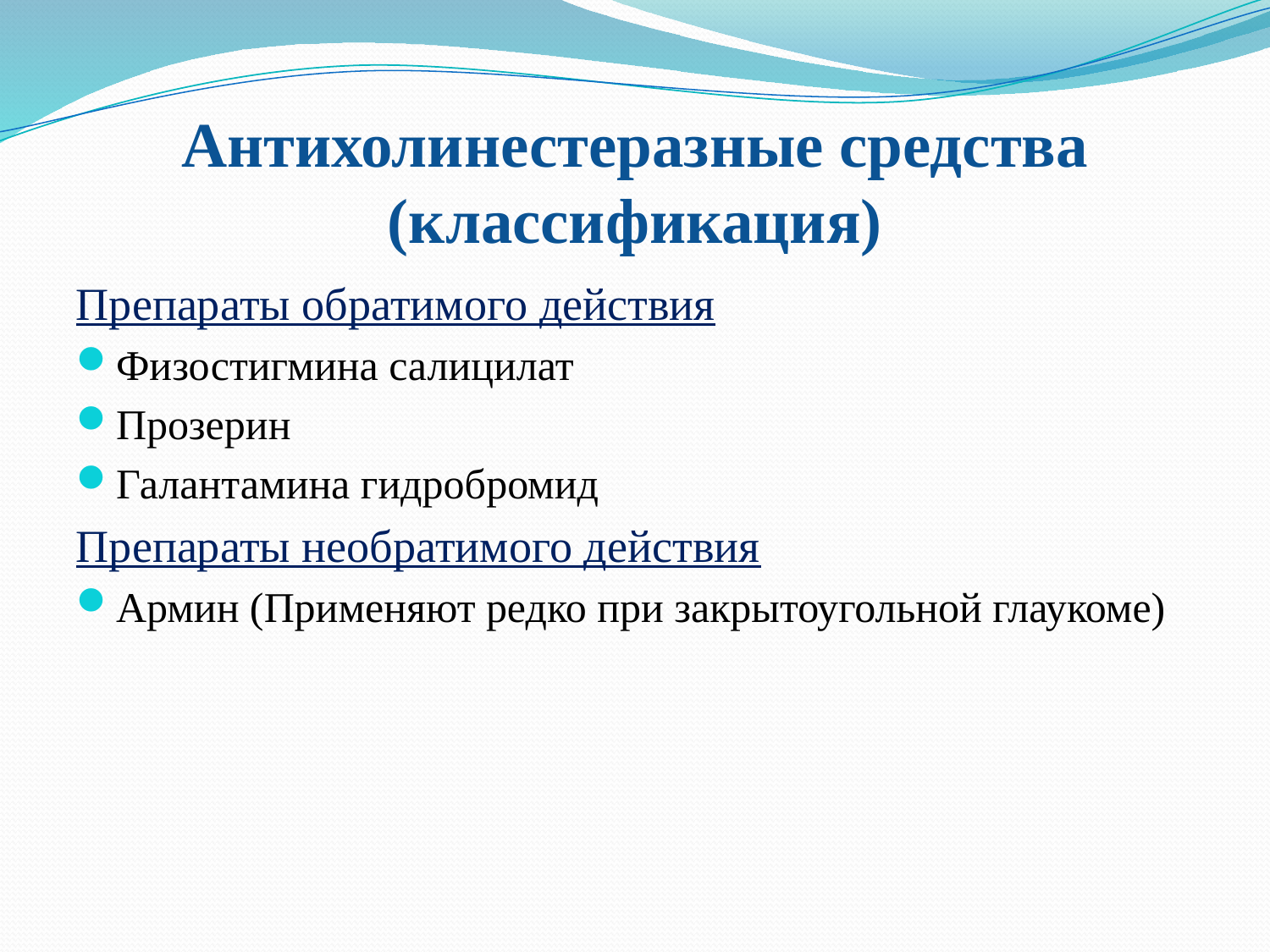

# Антихолинестеразные средства (классификация)
Препараты обратимого действия
Физостигмина салицилат
Прозерин
Галантамина гидробромид
Препараты необратимого действия
Армин (Применяют редко при закрытоугольной глаукоме)